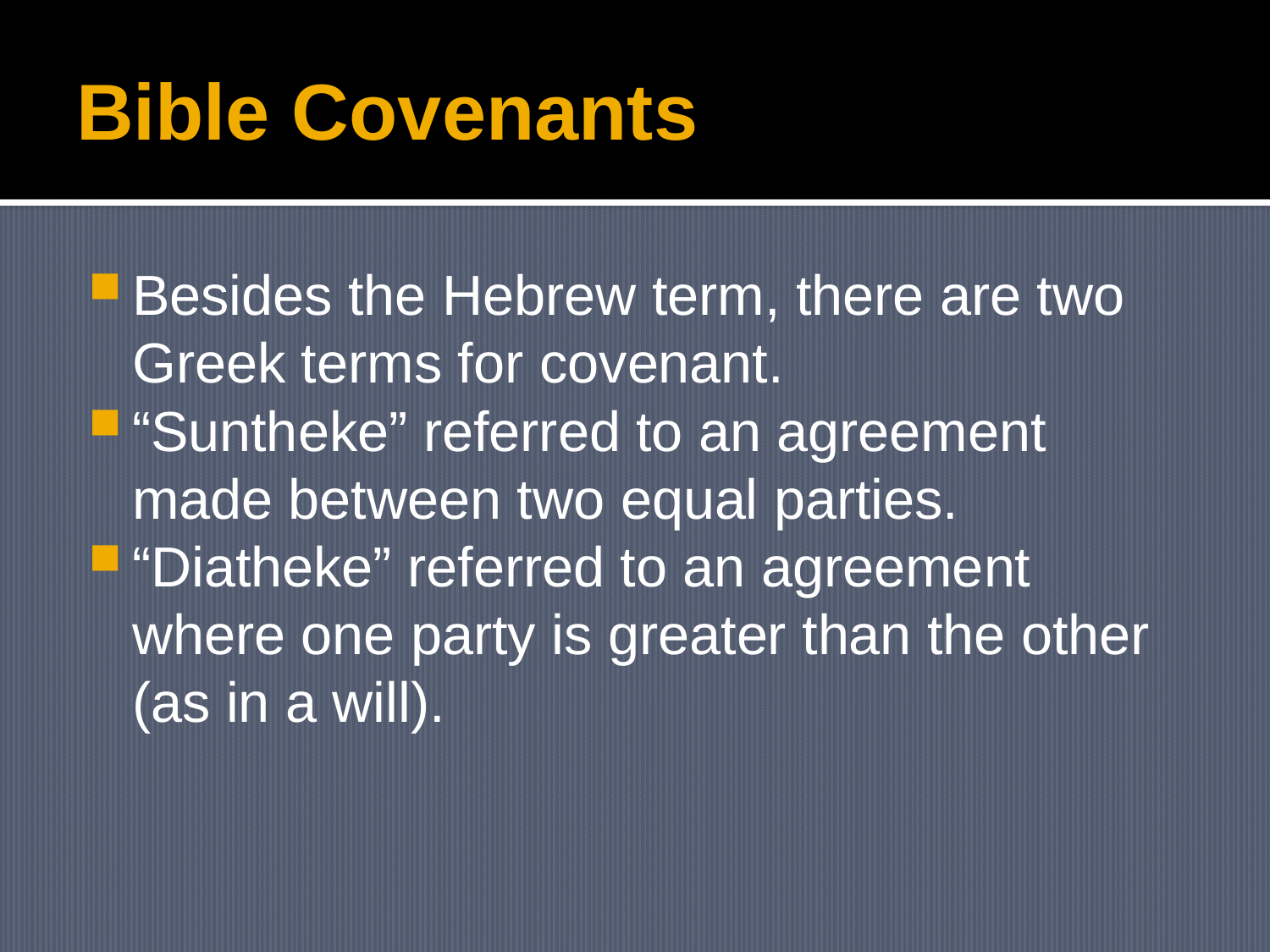

# Bible Covenants
Besides the Hebrew term, there are two Greek terms for covenant.
“Suntheke” referred to an agreement made between two equal parties.
“Diatheke” referred to an agreement where one party is greater than the other (as in a will).